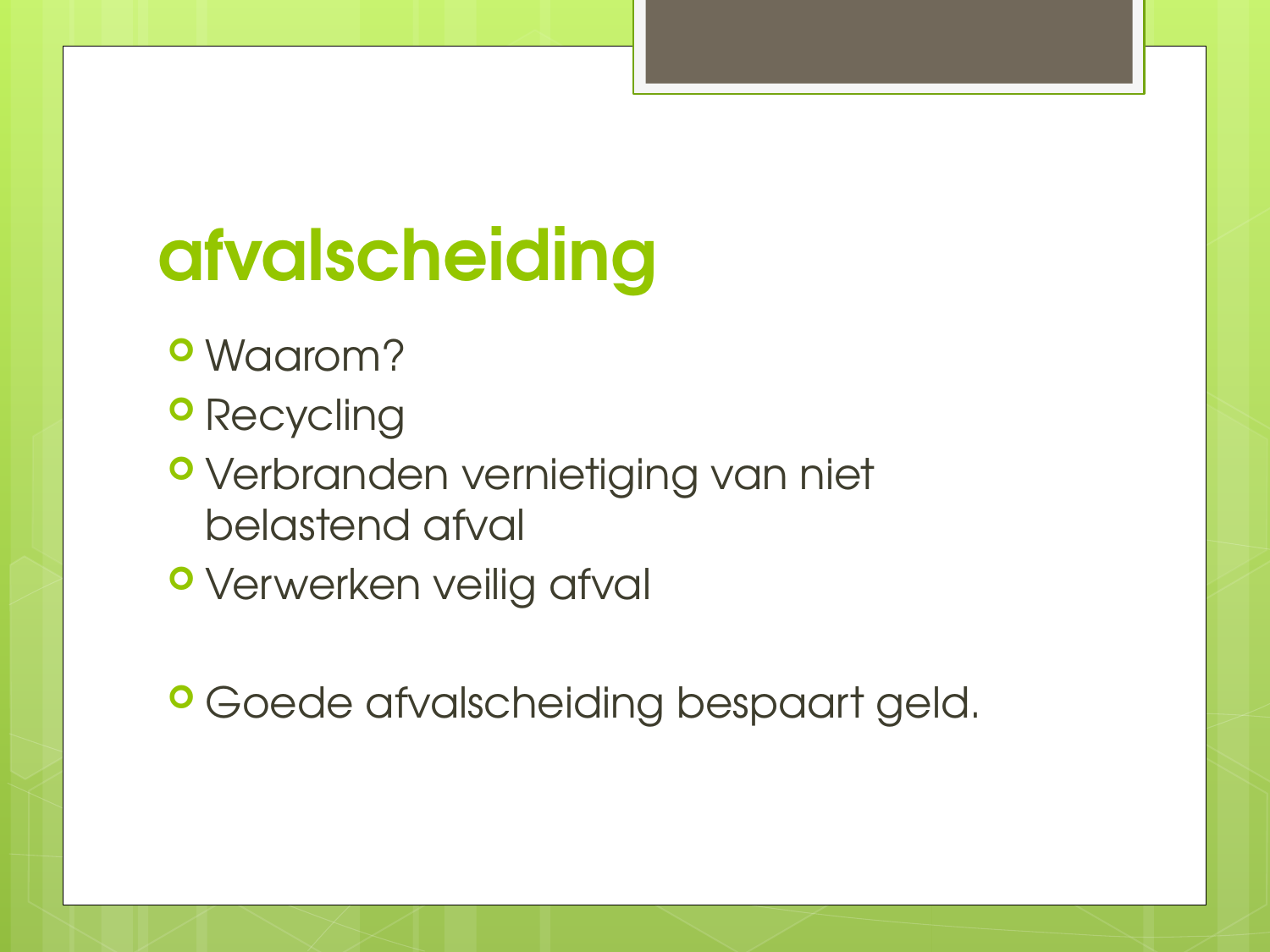

# afvalscheiding
Waarom?
Recycling
Verbranden vernietiging van niet belastend afval
Verwerken veilig afval

Goede afvalscheiding bespaart geld.